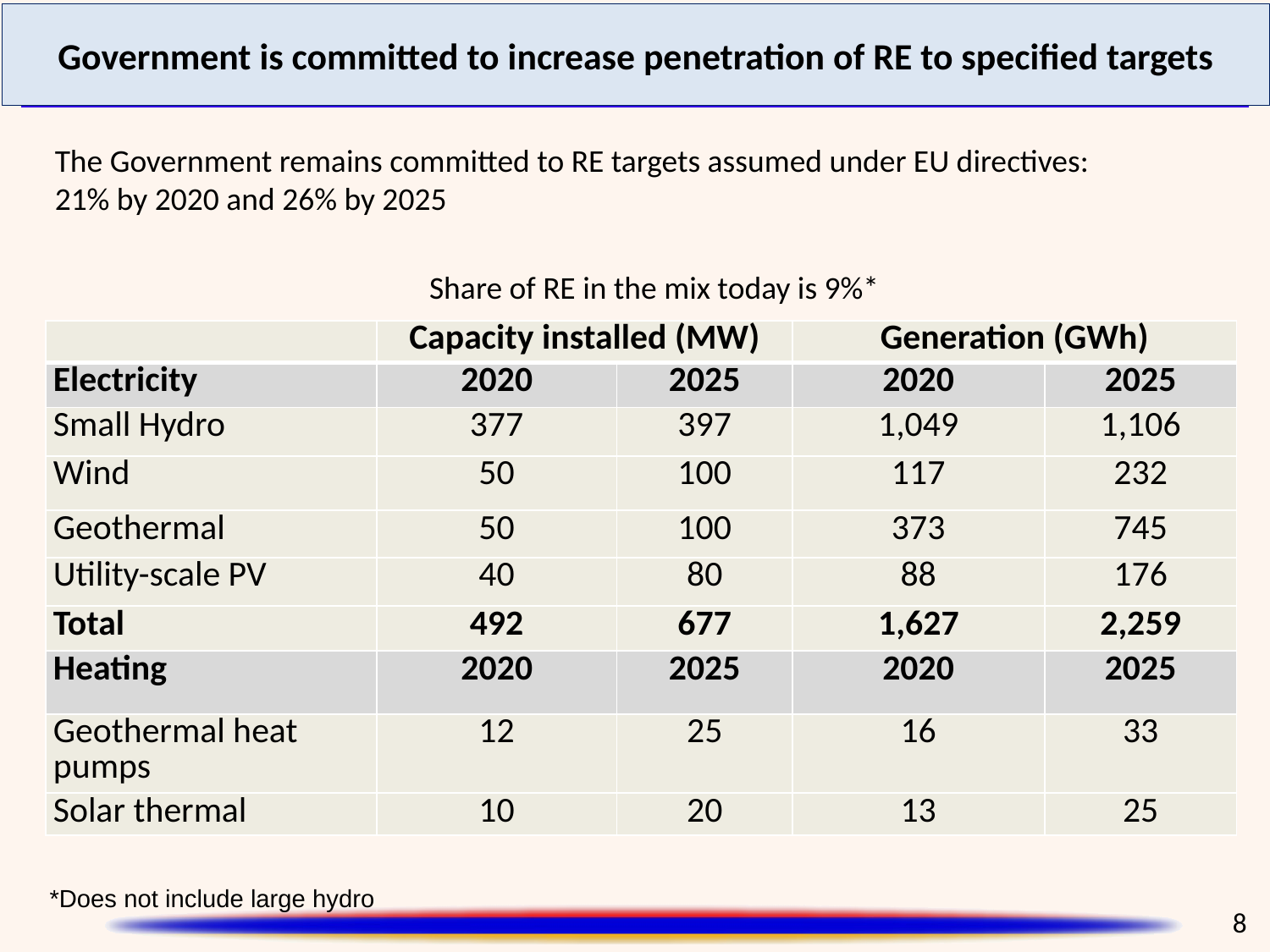

Government is committed to increase penetration of RE to specified targets

The Government remains committed to RE targets assumed under EU directives:
21% by 2020 and 26% by 2025
Share of RE in the mix today is 9%*
|  | Capacity installed (MW) |  | Generation (GWh) |  |
| --- | --- | --- | --- | --- |
| Electricity | 2020 | 2025 | 2020 | 2025 |
| Small Hydro | 377 | 397 | 1,049 | 1,106 |
| Wind | 50 | 100 | 117 | 232 |
| Geothermal | 50 | 100 | 373 | 745 |
| Utility-scale PV | 40 | 80 | 88 | 176 |
| Total | 492 | 677 | 1,627 | 2,259 |
| Heating | 2020 | 2025 | 2020 | 2025 |
| Geothermal heat pumps | 12 | 25 | 16 | 33 |
| Solar thermal | 10 | 20 | 13 | 25 |
*Does not include large hydro
8